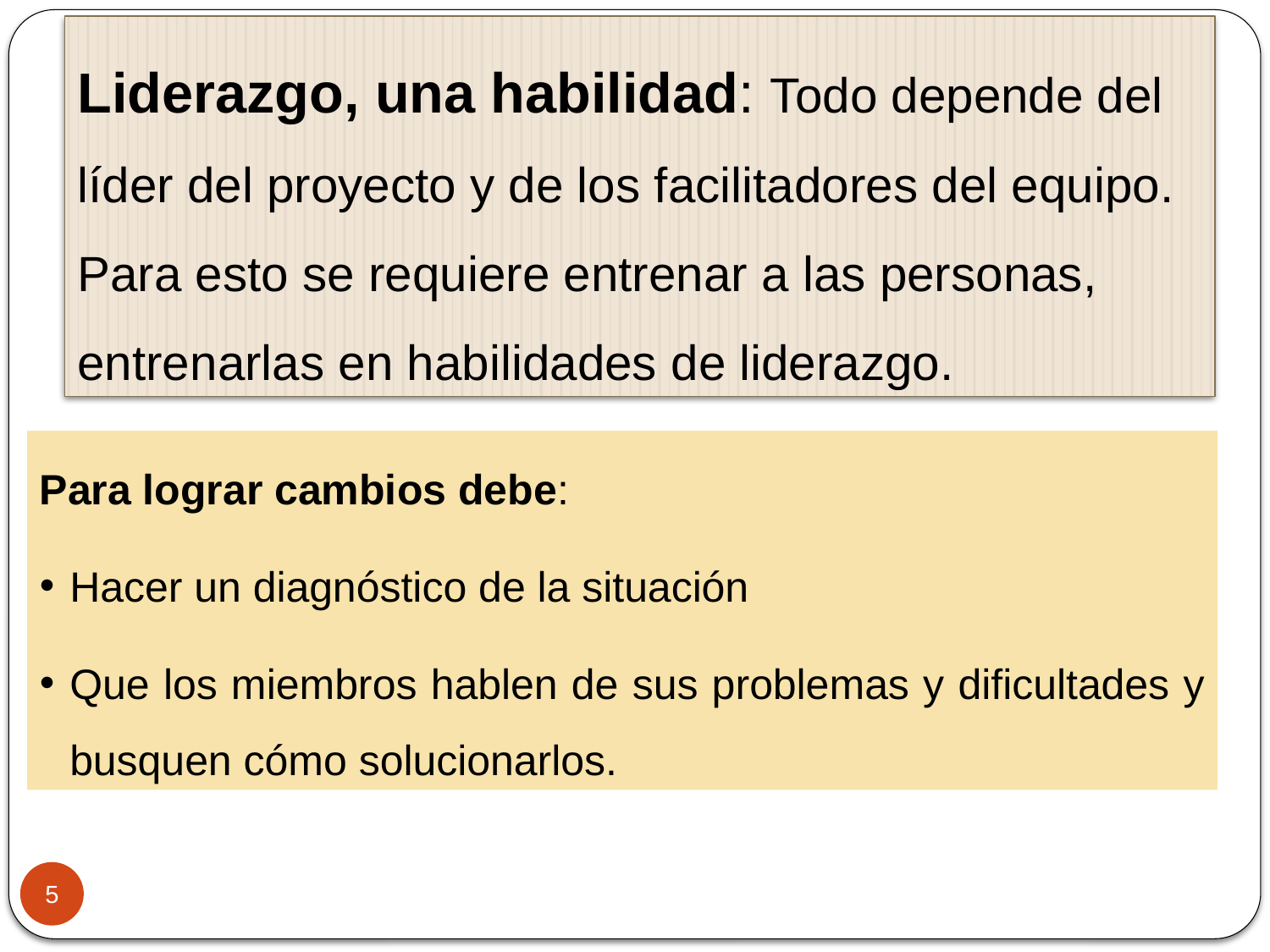

Liderazgo, una habilidad: Todo depende del líder del proyecto y de los facilitadores del equipo.  Para esto se requiere entrenar a las personas, entrenarlas en habilidades de liderazgo.
Para lograr cambios debe:
Hacer un diagnóstico de la situación
Que los miembros hablen de sus problemas y dificultades y busquen cómo solucionarlos.
5